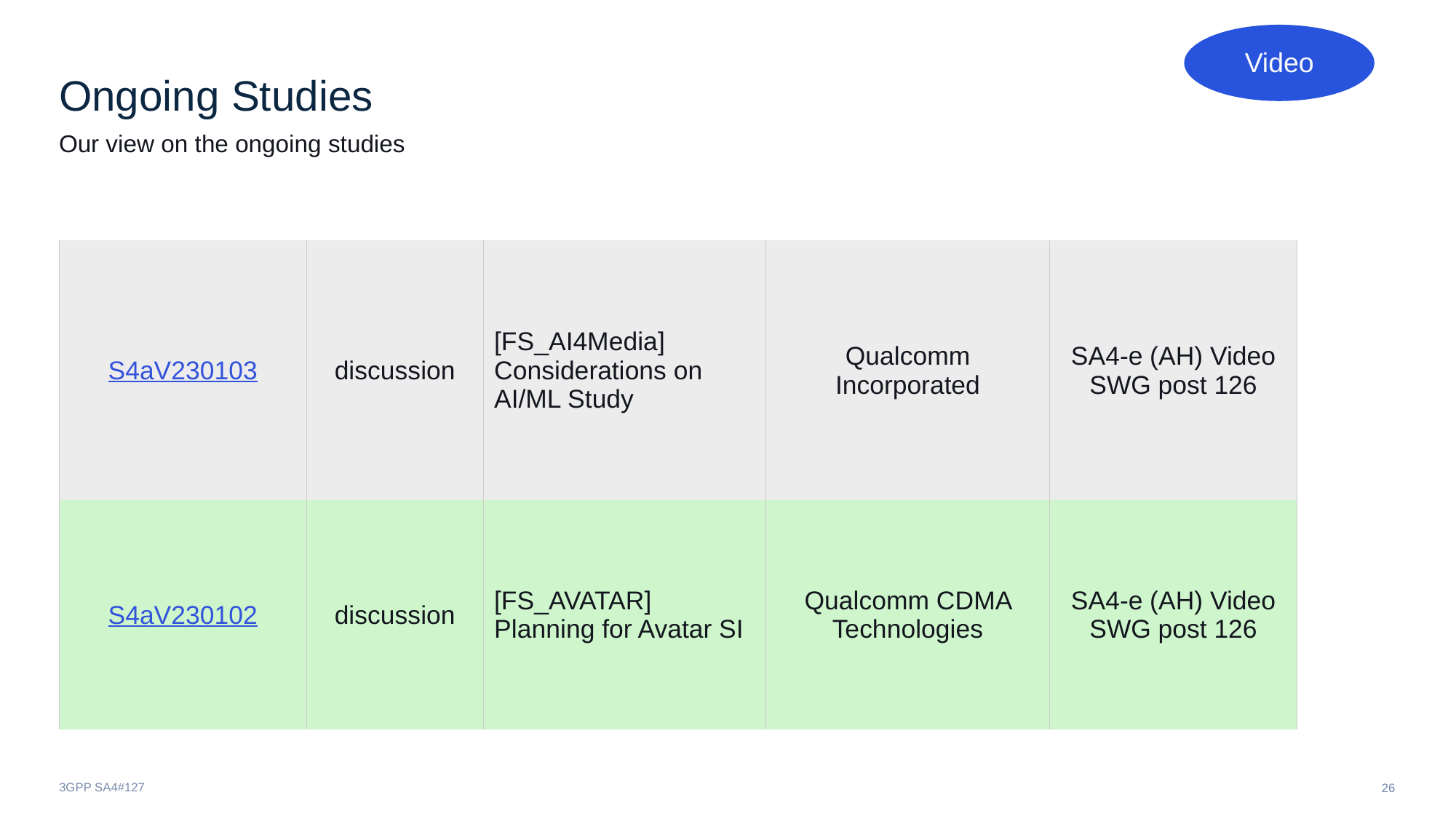

Video
# Ongoing Studies
Our view on the ongoing studies

| S4aV230103 | discussion | [FS\_AI4Media] Considerations on AI/ML Study | Qualcomm Incorporated | SA4-e (AH) Video SWG post 126 |
| --- | --- | --- | --- | --- |
| S4aV230102 | discussion | [FS\_AVATAR] Planning for Avatar SI | Qualcomm CDMA Technologies | SA4-e (AH) Video SWG post 126 |
3GPP SA4#127